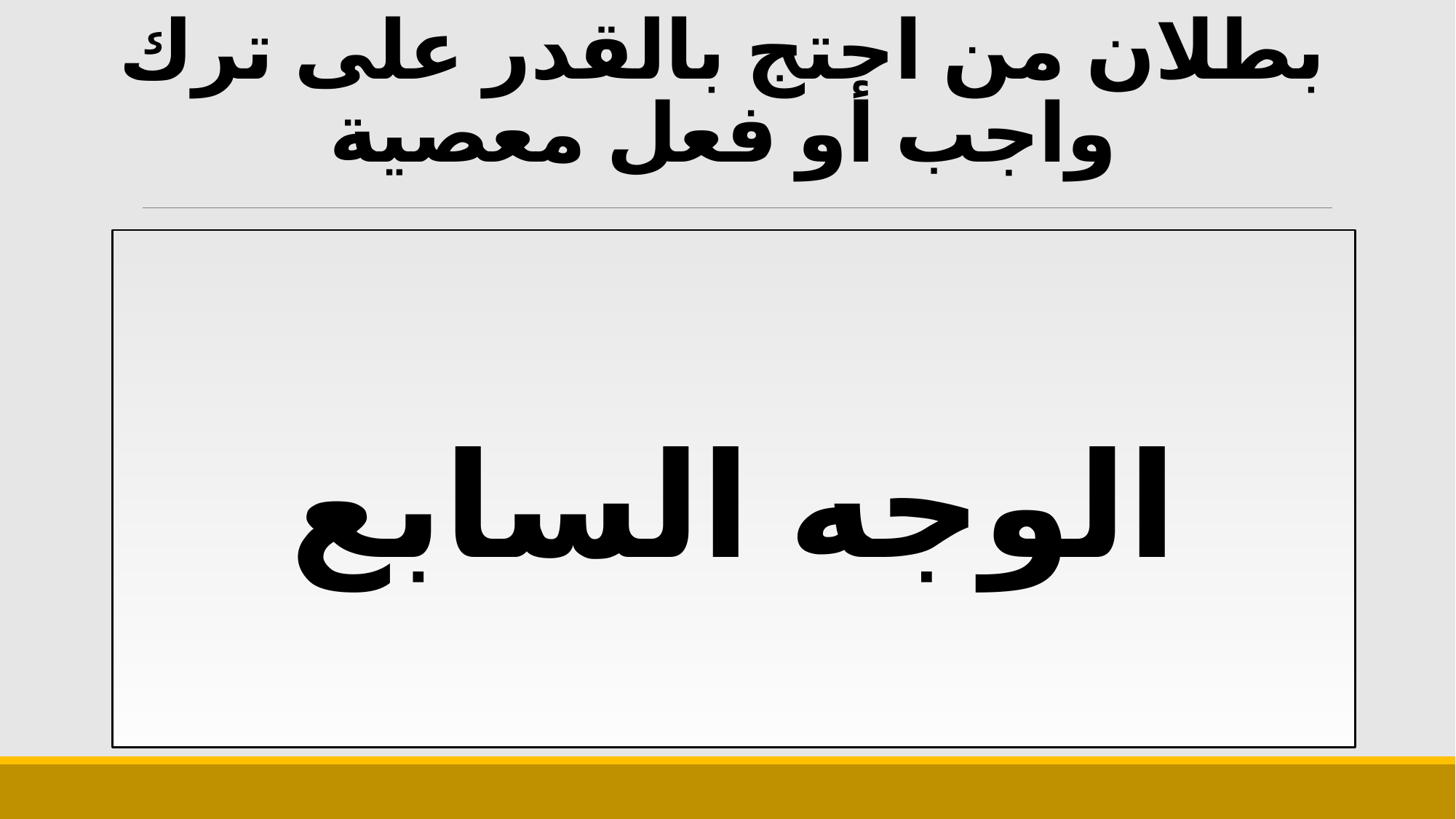

# بطلان من احتج بالقدر على ترك واجب أو فعل معصية

الوجه السابع